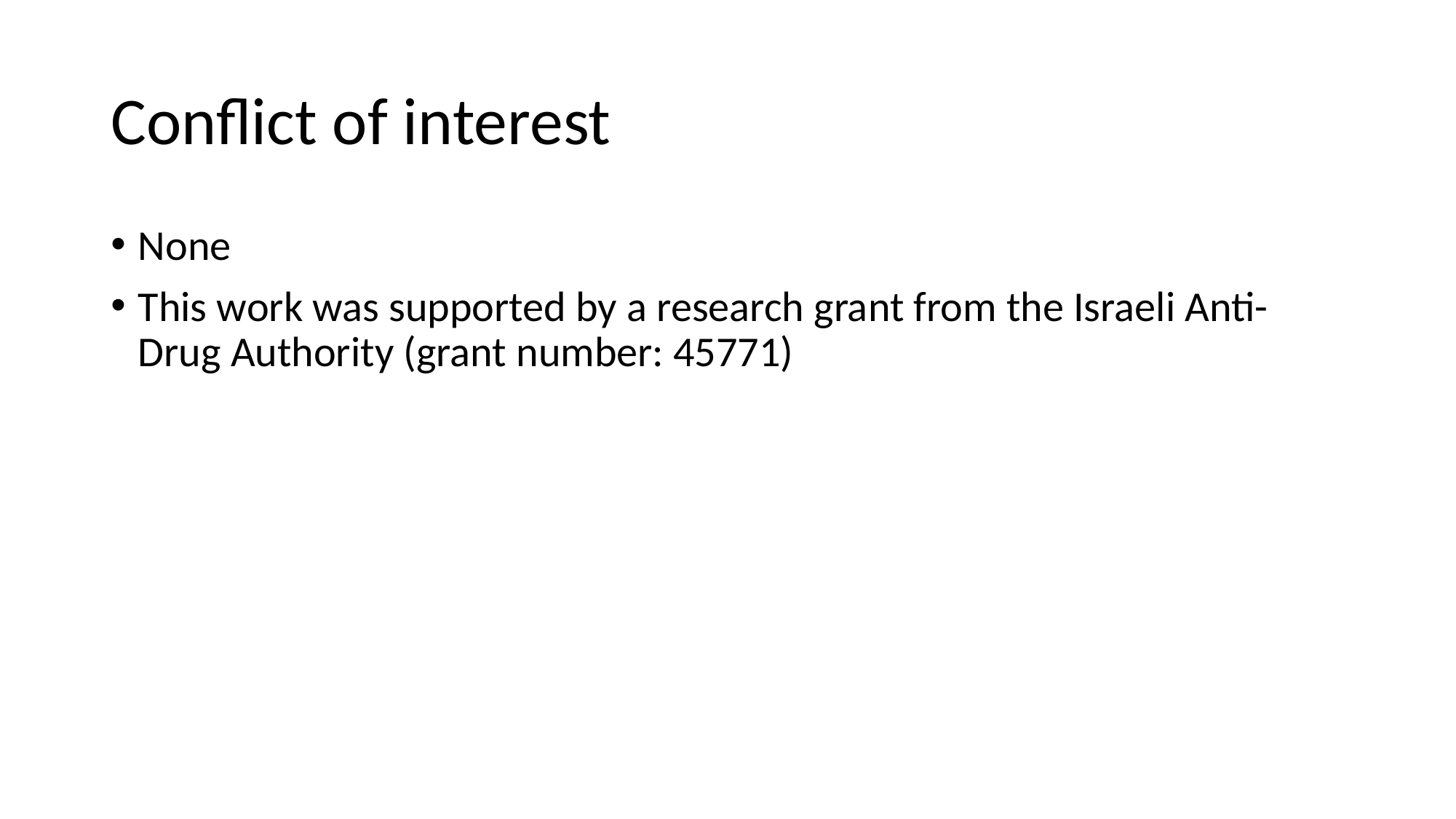

# Conflict of interest
None
This work was supported by a research grant from the Israeli Anti-Drug Authority (grant number: 45771)